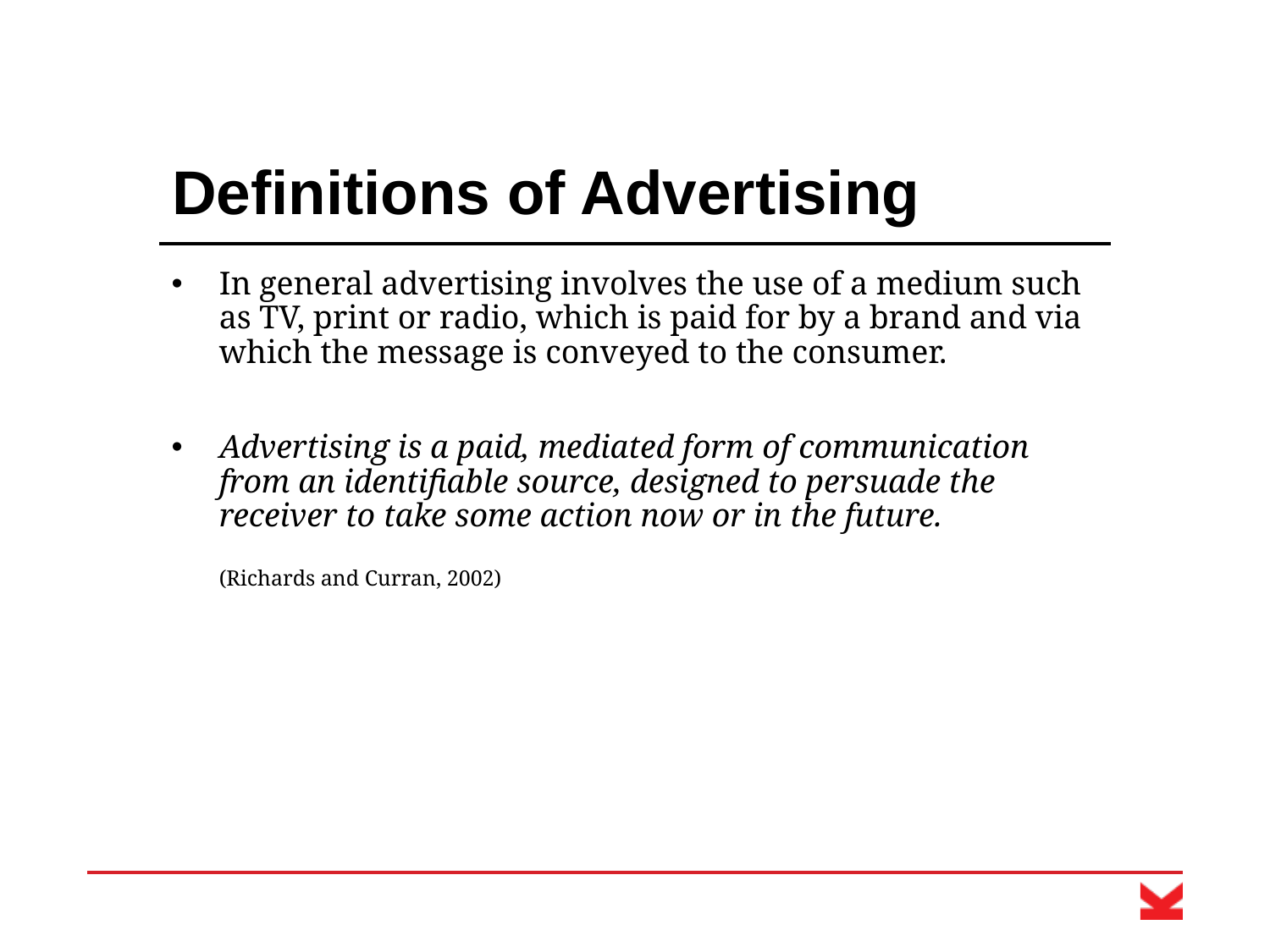

# Definitions of Advertising
In general advertising involves the use of a medium such as TV, print or radio, which is paid for by a brand and via which the message is conveyed to the consumer.

Advertising is a paid, mediated form of communication from an identifiable source, designed to persuade the receiver to take some action now or in the future.
(Richards and Curran, 2002)